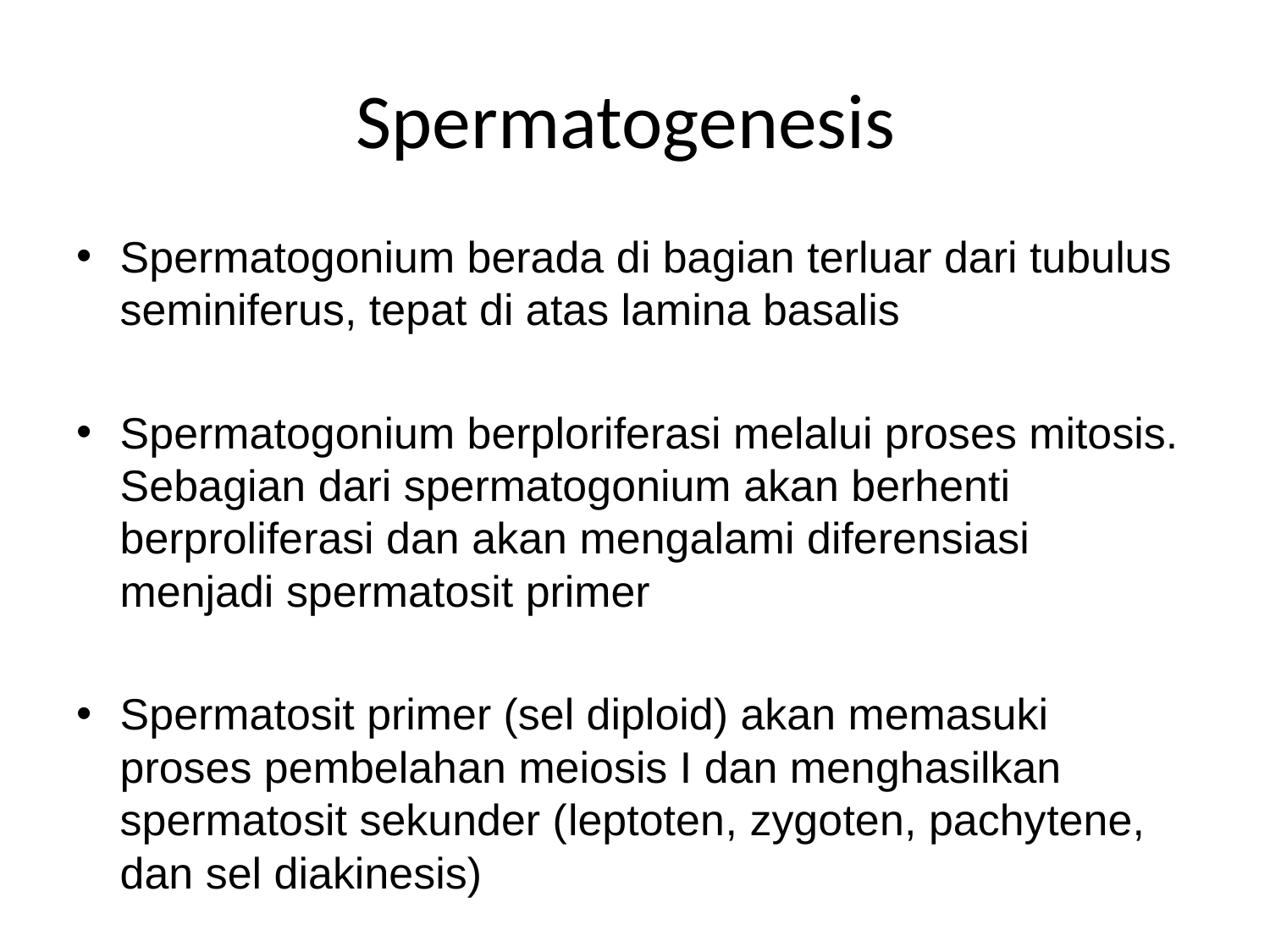

# Spermatogenesis
Spermatogonium berada di bagian terluar dari tubulus seminiferus, tepat di atas lamina basalis

Spermatogonium berploriferasi melalui proses mitosis.  Sebagian dari spermatogonium akan berhenti berproliferasi dan akan mengalami diferensiasi menjadi spermatosit primer

Spermatosit primer (sel diploid) akan memasuki proses pembelahan meiosis I dan menghasilkan spermatosit sekunder (leptoten, zygoten, pachytene, dan sel diakinesis)